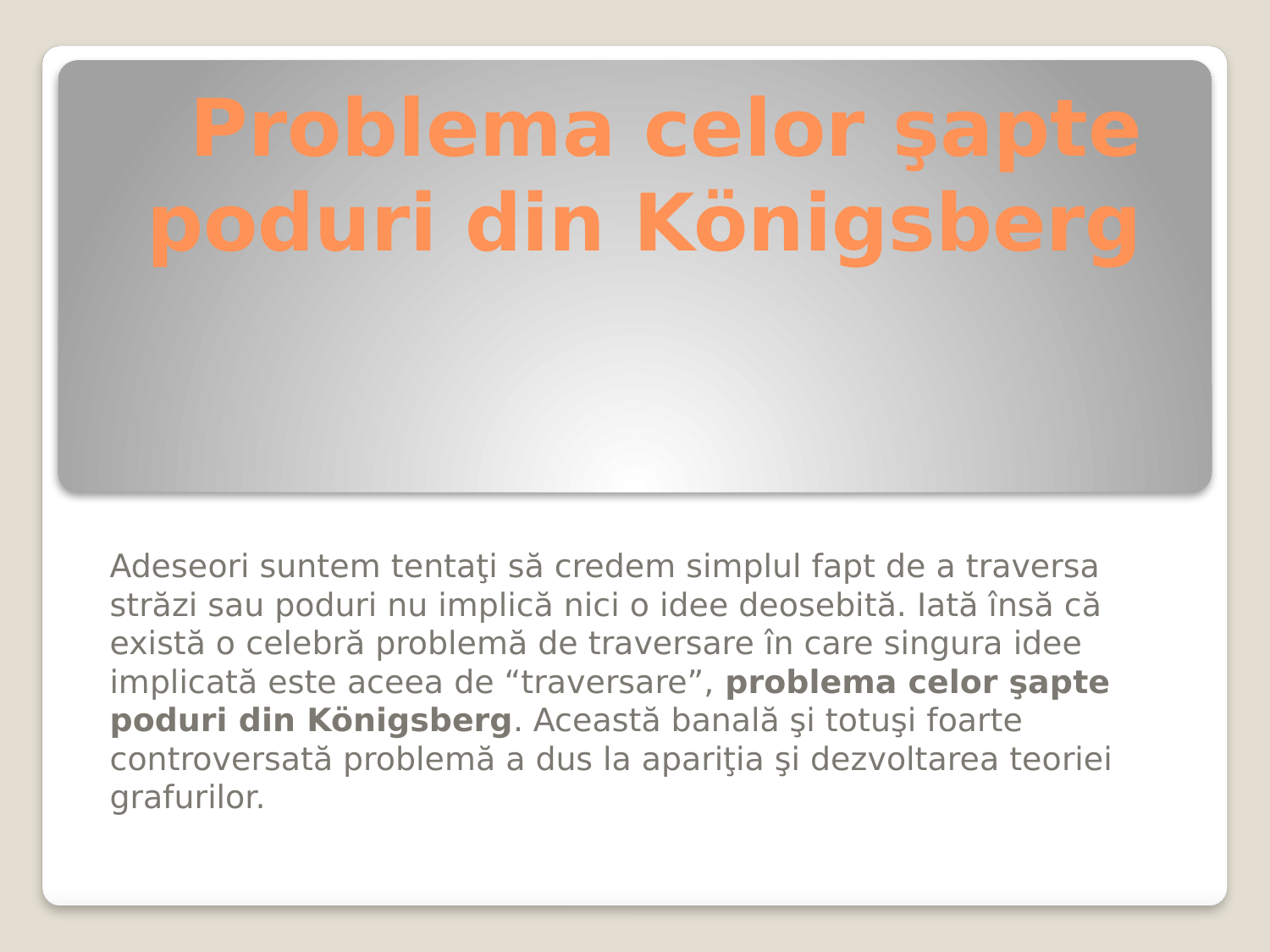

# Problema celor şapte poduri din Königsberg
Adeseori suntem tentaţi să credem simplul fapt de a traversa străzi sau poduri nu implică nici o idee deosebită. Iată însă că există o celebră problemă de traversare în care singura idee implicată este aceea de “traversare”, problema celor şapte poduri din Königsberg. Această banală şi totuşi foarte controversată problemă a dus la apariţia şi dezvoltarea teoriei grafurilor.